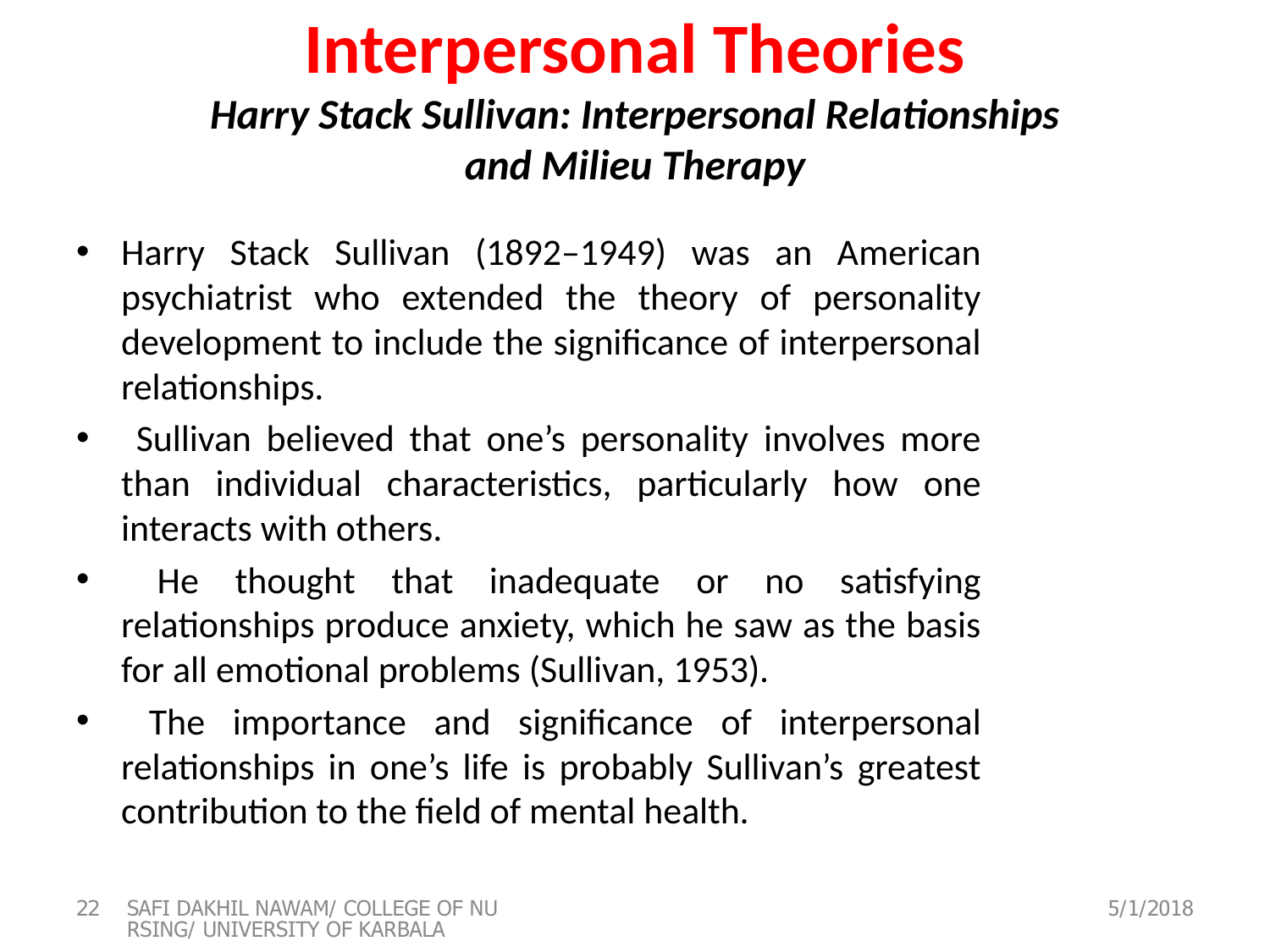

# Interpersonal Theories Harry Stack Sullivan: Interpersonal Relationships and Milieu Therapy
Harry Stack Sullivan (1892–1949) was an American psychiatrist who extended the theory of personality development to include the significance of interpersonal relationships.
 Sullivan believed that one’s personality involves more than individual characteristics, particularly how one interacts with others.
 He thought that inadequate or no satisfying relationships produce anxiety, which he saw as the basis for all emotional problems (Sullivan, 1953).
 The importance and significance of interpersonal relationships in one’s life is probably Sullivan’s greatest contribution to the field of mental health.

22
SAFI DAKHIL NAWAM/ COLLEGE OF NURSING/ UNIVERSITY OF KARBALA
5/1/2018